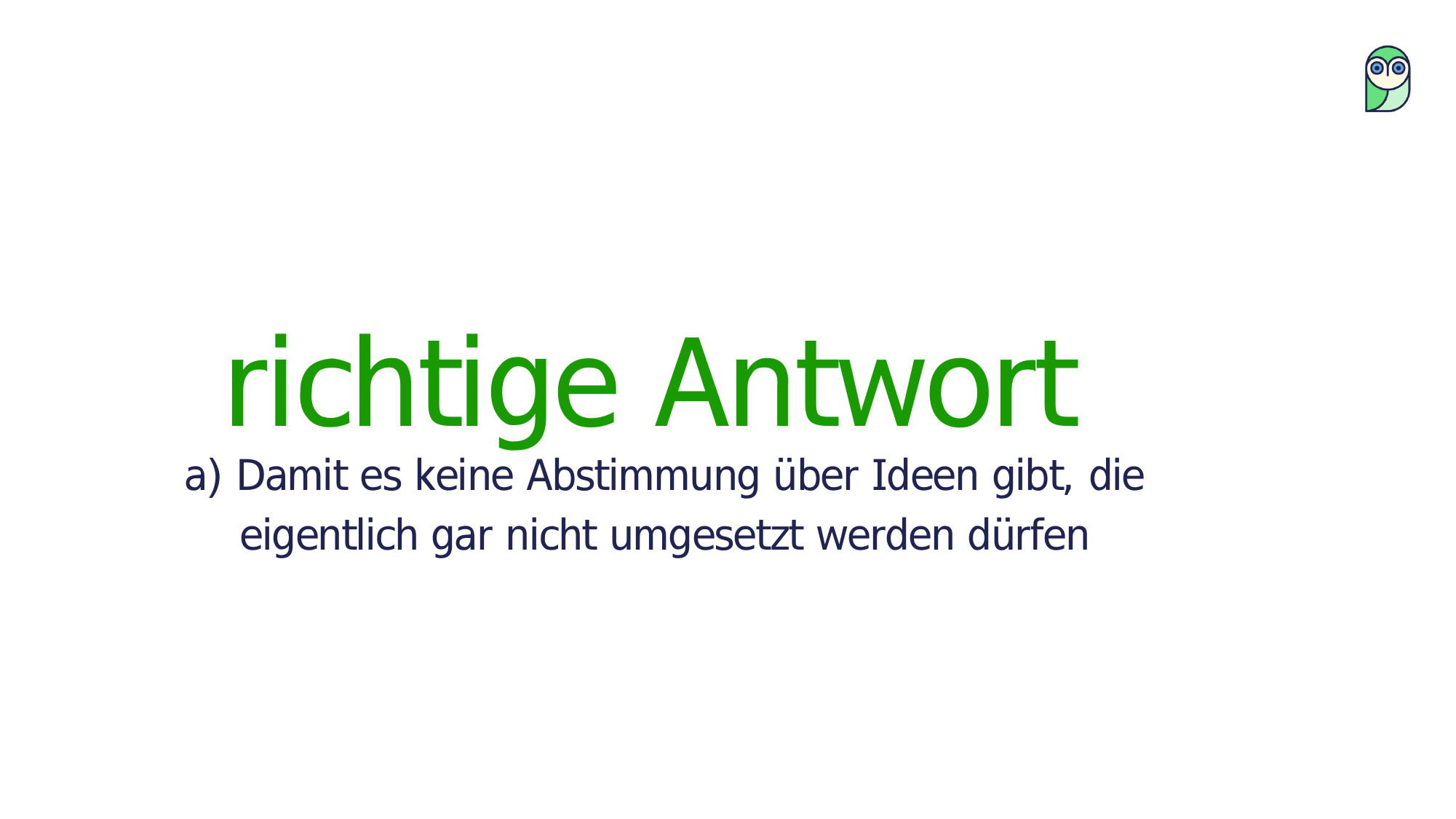

richtige Antwort
a) Damit es keine Abstimmung über Ideen gibt, die eigentlich gar nicht umgesetzt werden dürfen